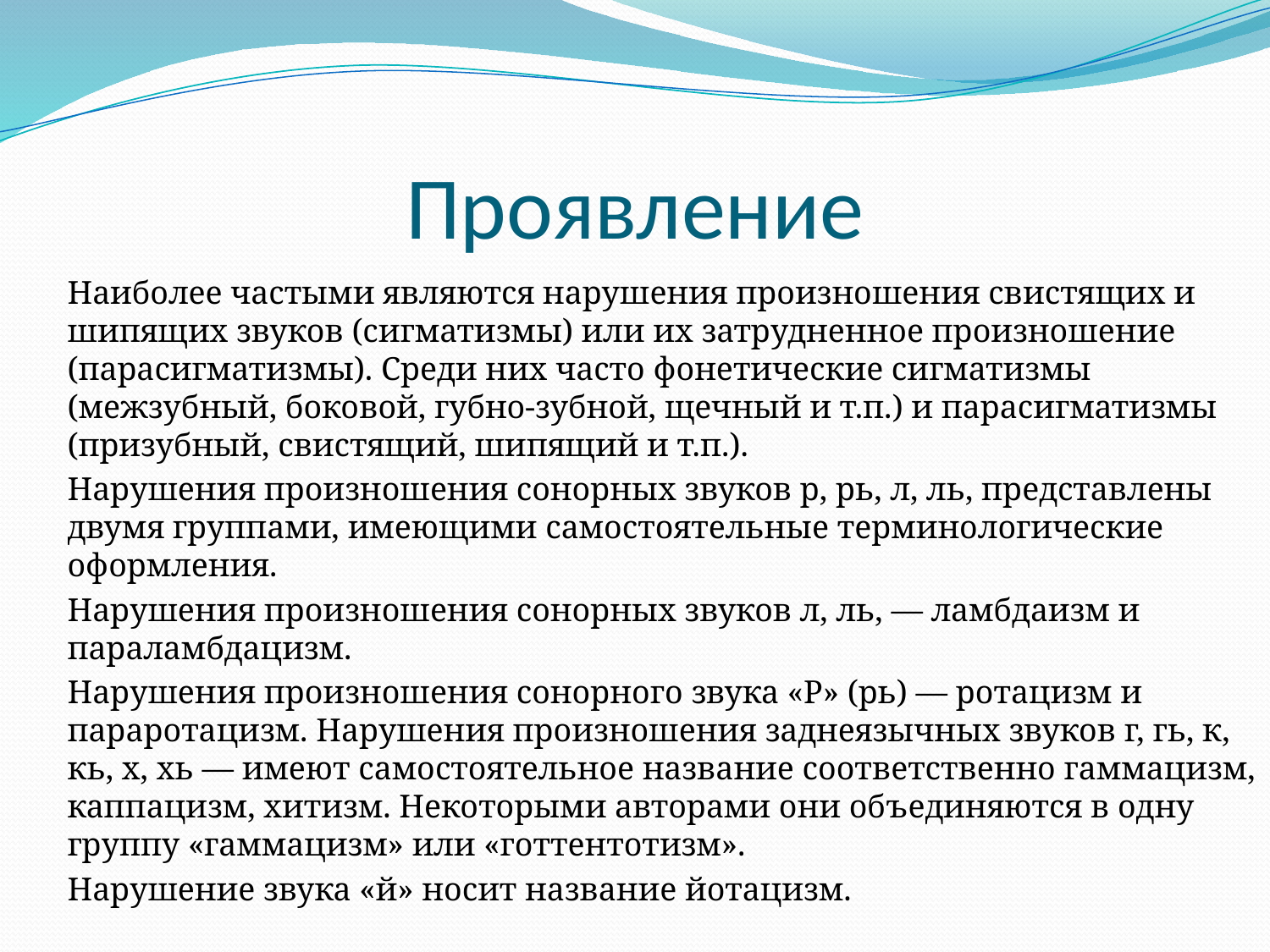

# Проявление
Наиболее частыми являются нарушения произношения свистящих и шипящих звуков (сигматизмы) или их затрудненное произношение (парасигматизмы). Среди них часто фонетические сигматизмы (межзубный, боковой, губно-зубной, щечный и т.п.) и парасигматизмы (призубный, свистящий, шипящий и т.п.).
Нарушения произношения сонорных звуков р, рь, л, ль, представлены двумя группами, имеющими самостоятельные терминологические оформления.
Нарушения произношения сонорных звуков л, ль, — ламбдаизм и параламбдацизм.
Нарушения произношения сонорного звука «Р» (рь) — ротацизм и параротацизм. Нарушения произношения заднеязычных звуков г, гь, к, кь, х, хь — имеют самостоятельное название соответственно гаммацизм, каппацизм, хитизм. Некоторыми авторами они объединяются в одну группу «гаммацизм» или «готтентотизм».
Нарушение звука «й» носит название йотацизм.